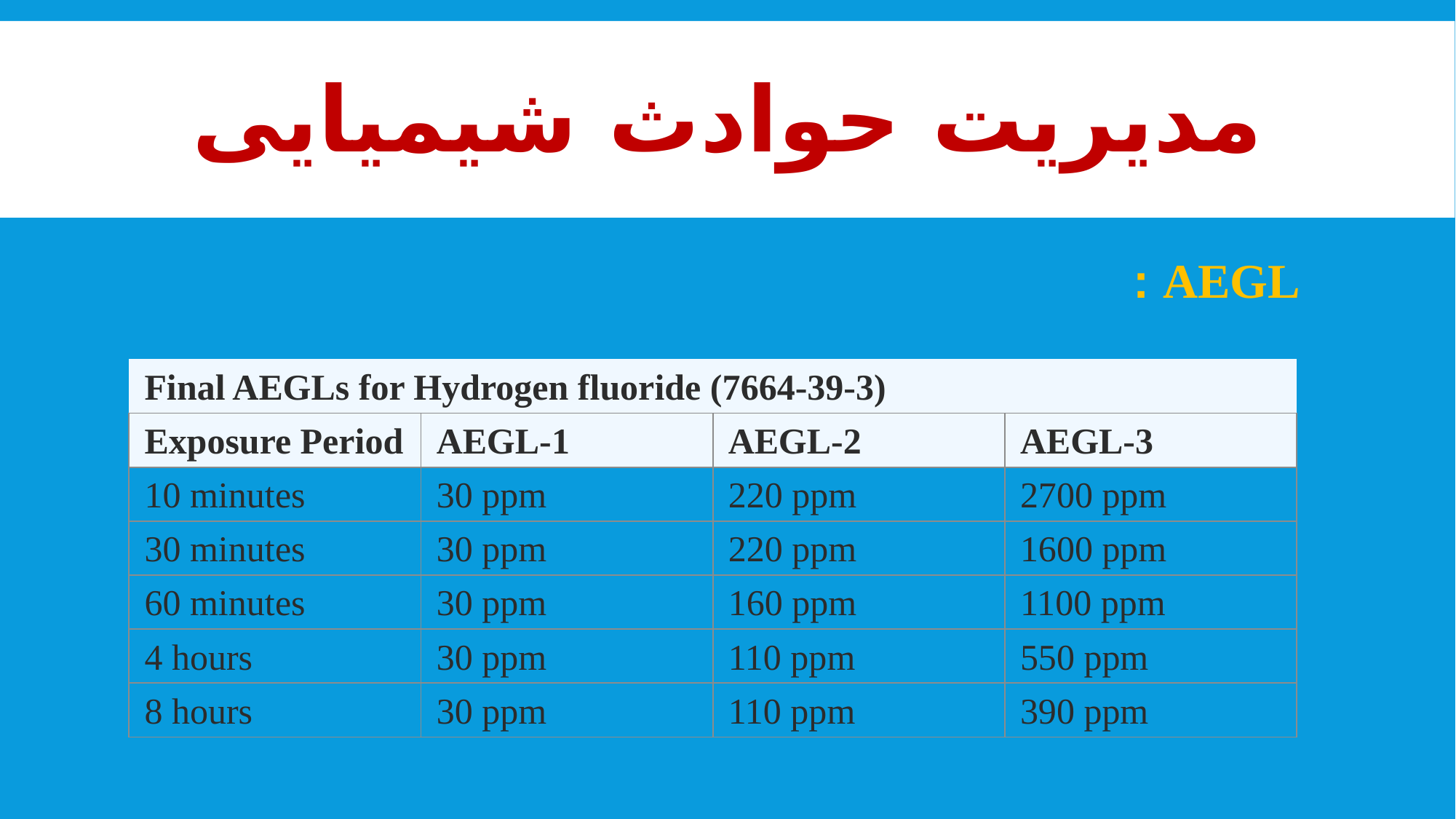

# مدیریت حوادث شیمیایی
AEGL :

| Final AEGLs for Hydrogen fluoride (7664-39-3) |  |  |  |
| --- | --- | --- | --- |
| Exposure Period | AEGL-1 | AEGL-2 | AEGL-3 |
| 10 minutes | 30 ppm | 220 ppm | 2700 ppm |
| 30 minutes | 30 ppm | 220 ppm | 1600 ppm |
| 60 minutes | 30 ppm | 160 ppm | 1100 ppm |
| 4 hours | 30 ppm | 110 ppm | 550 ppm |
| 8 hours | 30 ppm | 110 ppm | 390 ppm |